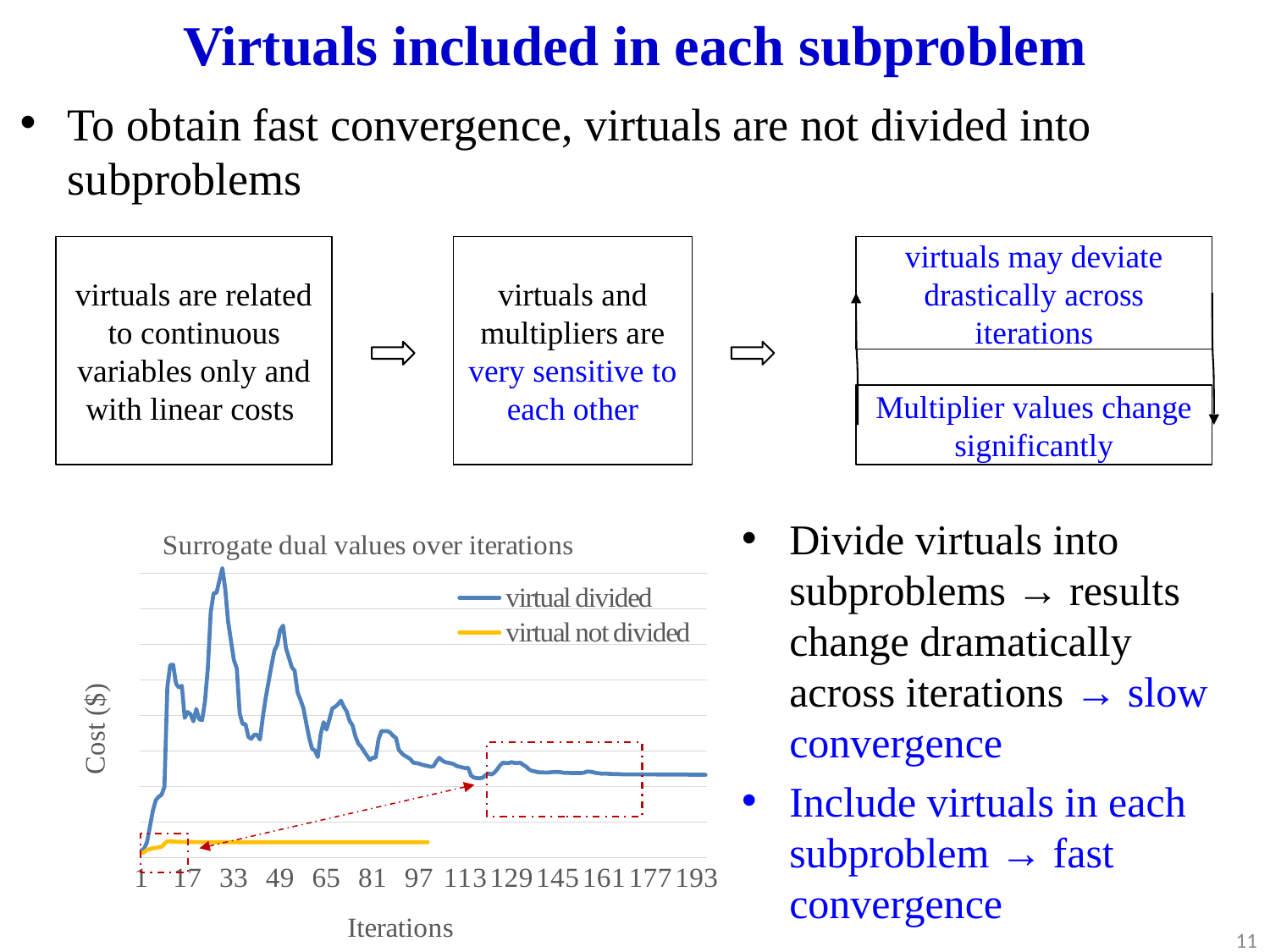

# Virtuals included in each subproblem
To obtain fast convergence, virtuals are not divided into subproblems
virtuals are related to continuous variables only and with linear costs
virtuals and multipliers are very sensitive to each other
virtuals may deviate drastically across iterations
Multiplier values change significantly

### Chart: Surrogate dual values over iterations

| Category |  |  |
|---|---|---|

Divide virtuals into subproblems → results change dramatically across iterations → slow convergence
Include virtuals in each subproblem → fast convergence
11